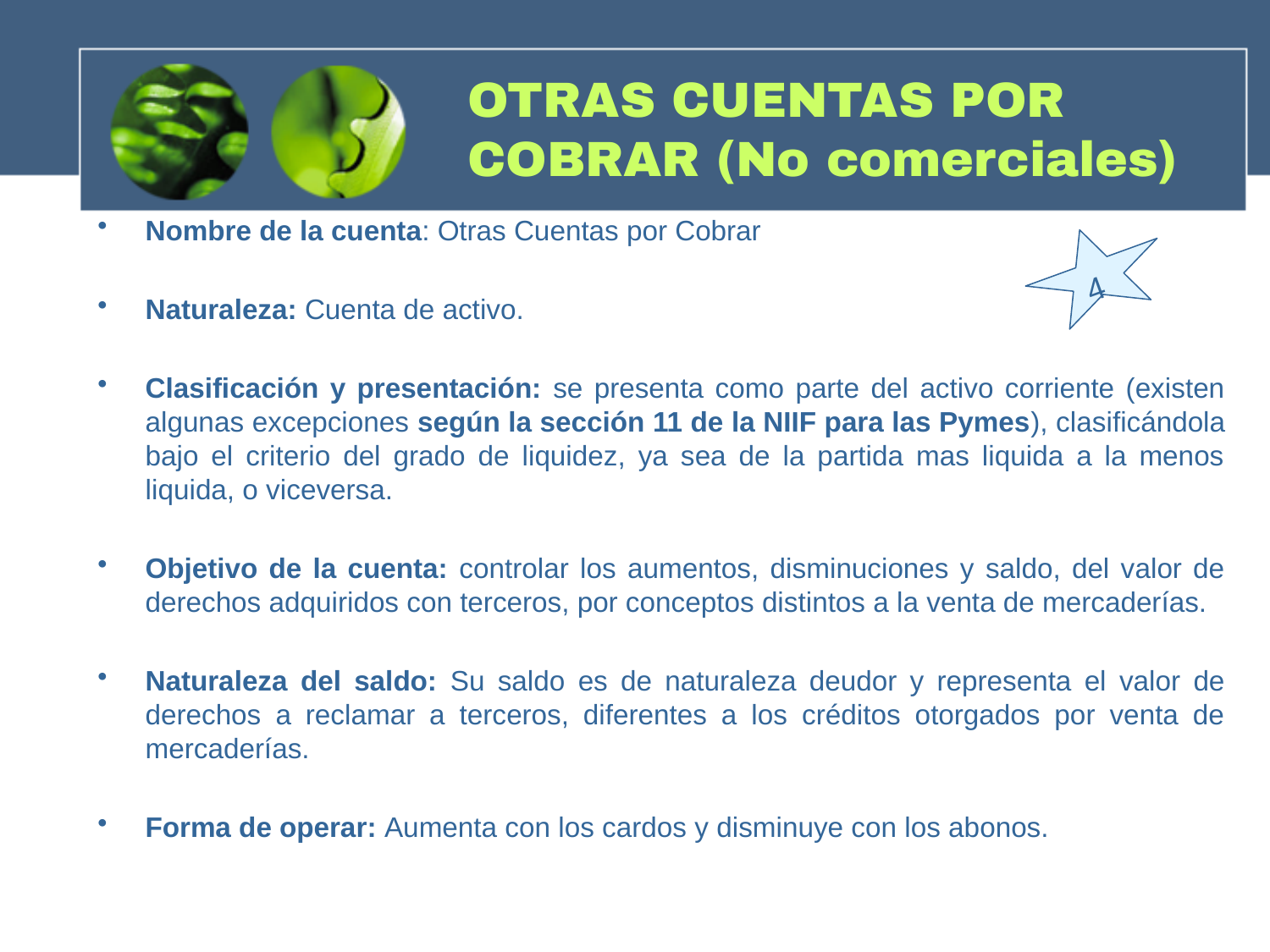

# OTRAS CUENTAS POR COBRAR (No comerciales)
Nombre de la cuenta: Otras Cuentas por Cobrar

Naturaleza: Cuenta de activo.

Clasificación y presentación: se presenta como parte del activo corriente (existen algunas excepciones según la sección 11 de la NIIF para las Pymes), clasificándola bajo el criterio del grado de liquidez, ya sea de la partida mas liquida a la menos liquida, o viceversa.

Objetivo de la cuenta: controlar los aumentos, disminuciones y saldo, del valor de derechos adquiridos con terceros, por conceptos distintos a la venta de mercaderías.

Naturaleza del saldo: Su saldo es de naturaleza deudor y representa el valor de derechos a reclamar a terceros, diferentes a los créditos otorgados por venta de mercaderías.

Forma de operar: Aumenta con los cardos y disminuye con los abonos.

4